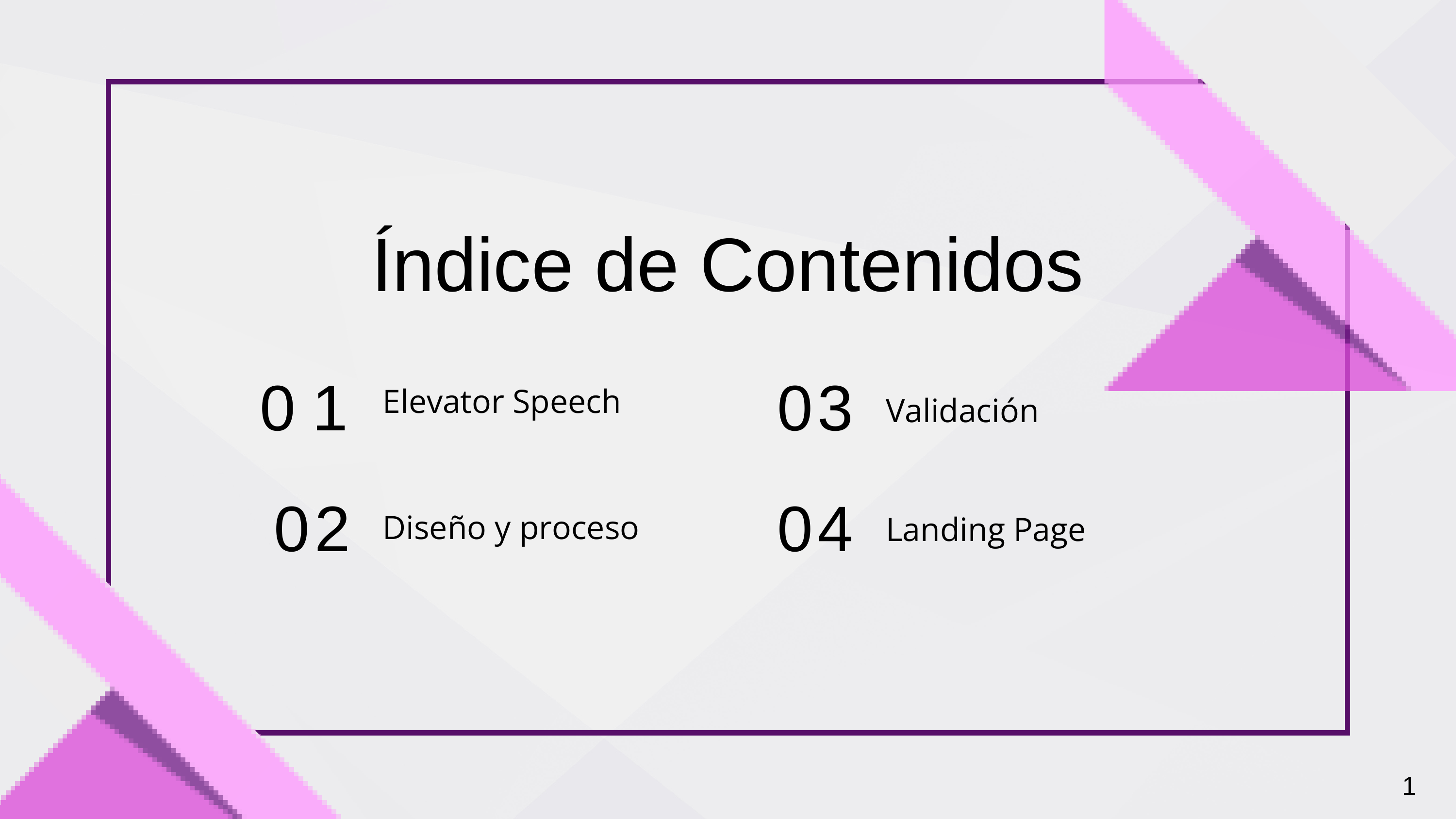

Índice de Contenidos
01
03
Elevator Speech
Validación

02
04
Diseño y proceso
Landing Page

1